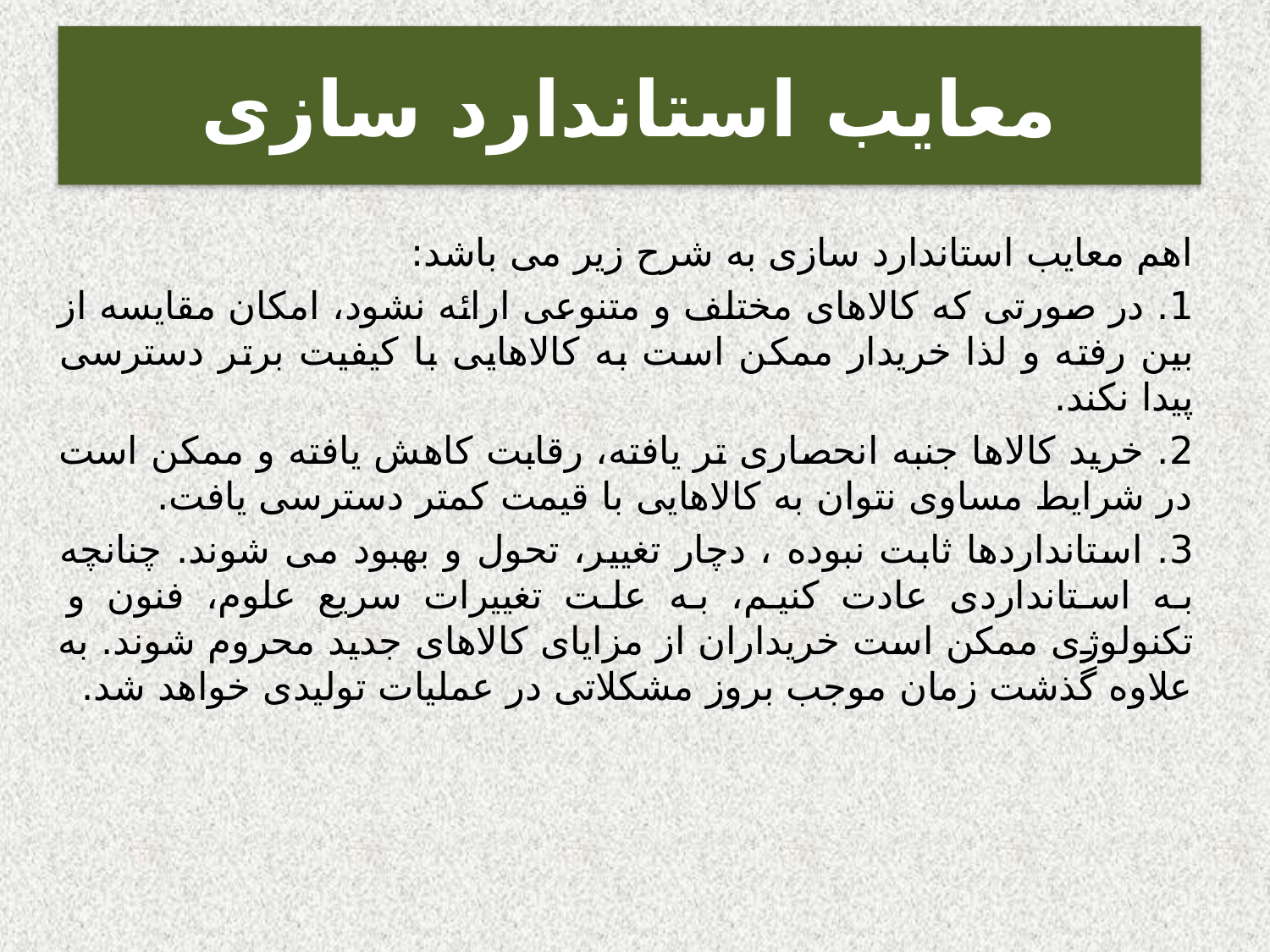

# معایب استاندارد سازی
اهم معایب استاندارد سازی به شرح زیر می باشد:
1. در صورتی که کالاهای مختلف و متنوعی ارائه نشود، امکان مقایسه از بین رفته و لذا خریدار ممکن است به کالاهایی با کیفیت برتر دسترسی پیدا نکند.
2. خرید کالاها جنبه انحصاری تر یافته، رقابت کاهش یافته و ممکن است در شرایط مساوی نتوان به کالاهایی با قیمت کمتر دسترسی یافت.
3. استانداردها ثابت نبوده ، دچار تغییر، تحول و بهبود می شوند. چنانچه به استانداردی عادت کنیم، به علت تغییرات سریع علوم، فنون و تکنولوژی ممکن است خریداران از مزایای کالاهای جدید محروم شوند. به علاوه گذشت زمان موجب بروز مشکلاتی در عملیات تولیدی خواهد شد.